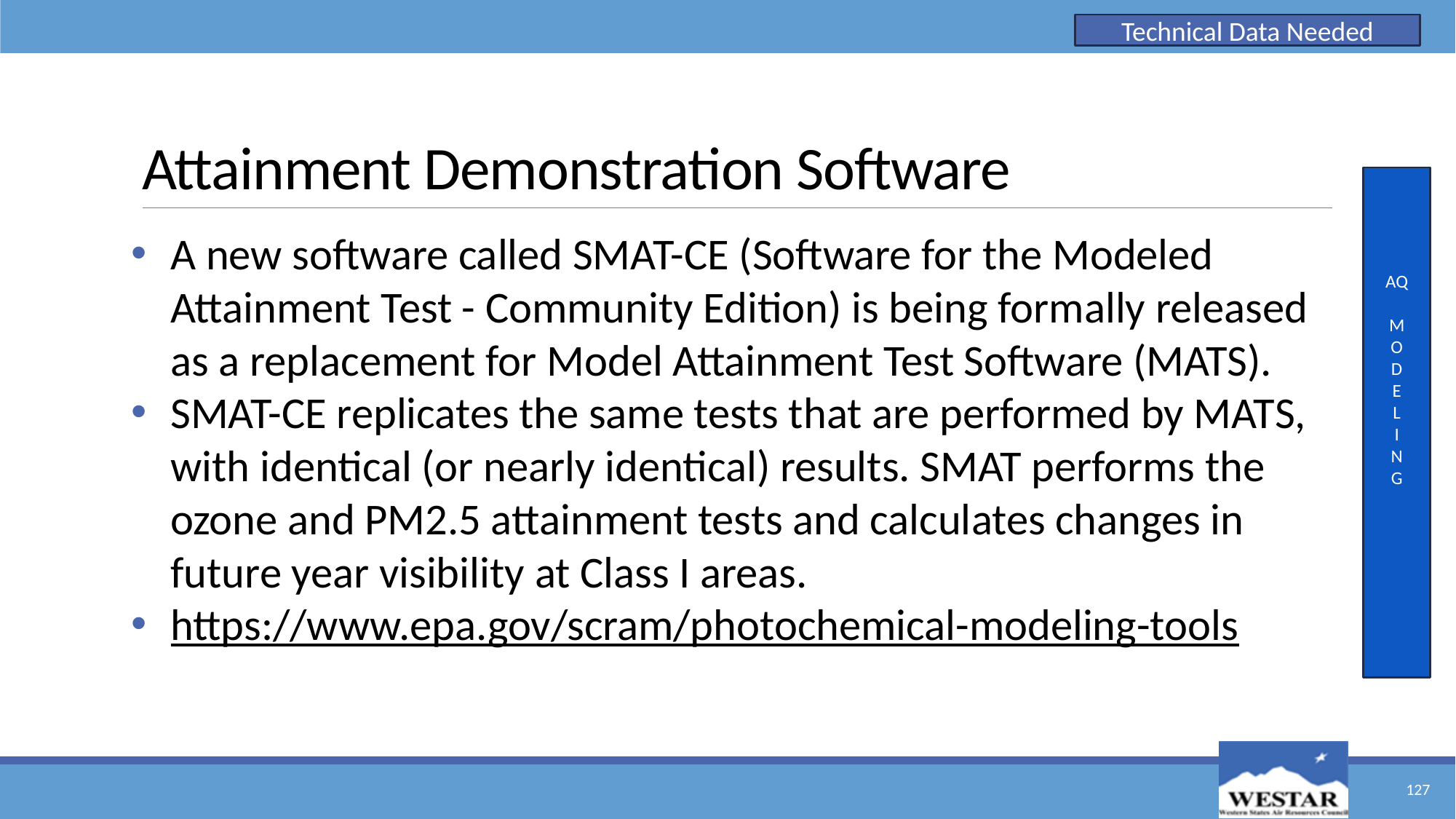

Technical Data Needed
# Attainment Demonstration Software
AQ

M
O
D
E
L
I
N
G

A new software called SMAT-CE (Software for the Modeled Attainment Test - Community Edition) is being formally released as a replacement for Model Attainment Test Software (MATS).
SMAT-CE replicates the same tests that are performed by MATS, with identical (or nearly identical) results. SMAT performs the ozone and PM2.5 attainment tests and calculates changes in future year visibility at Class I areas.
https://www.epa.gov/scram/photochemical-modeling-tools

127